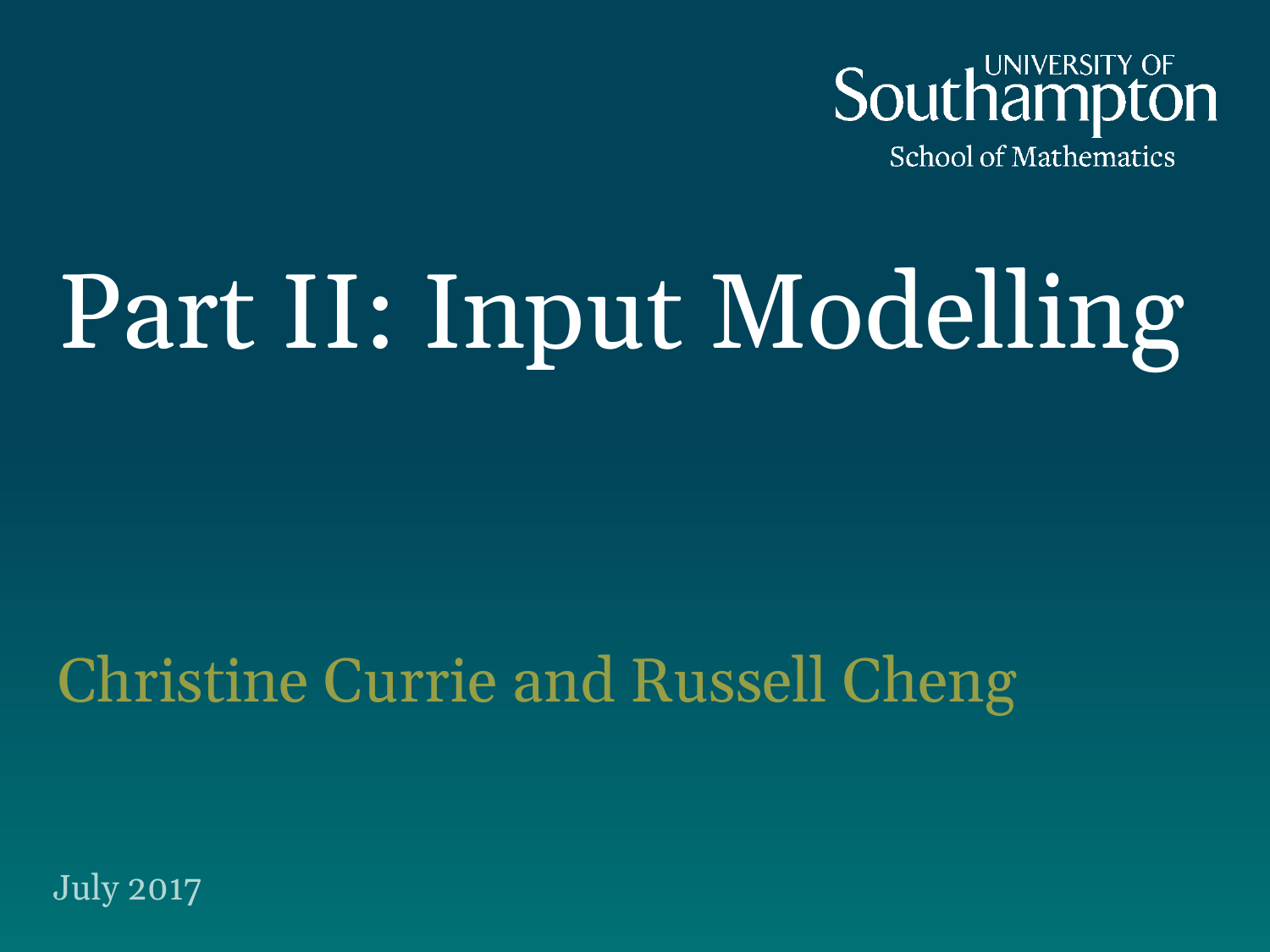

# Part II: Input Modelling
Christine Currie and Russell Cheng
July 2017